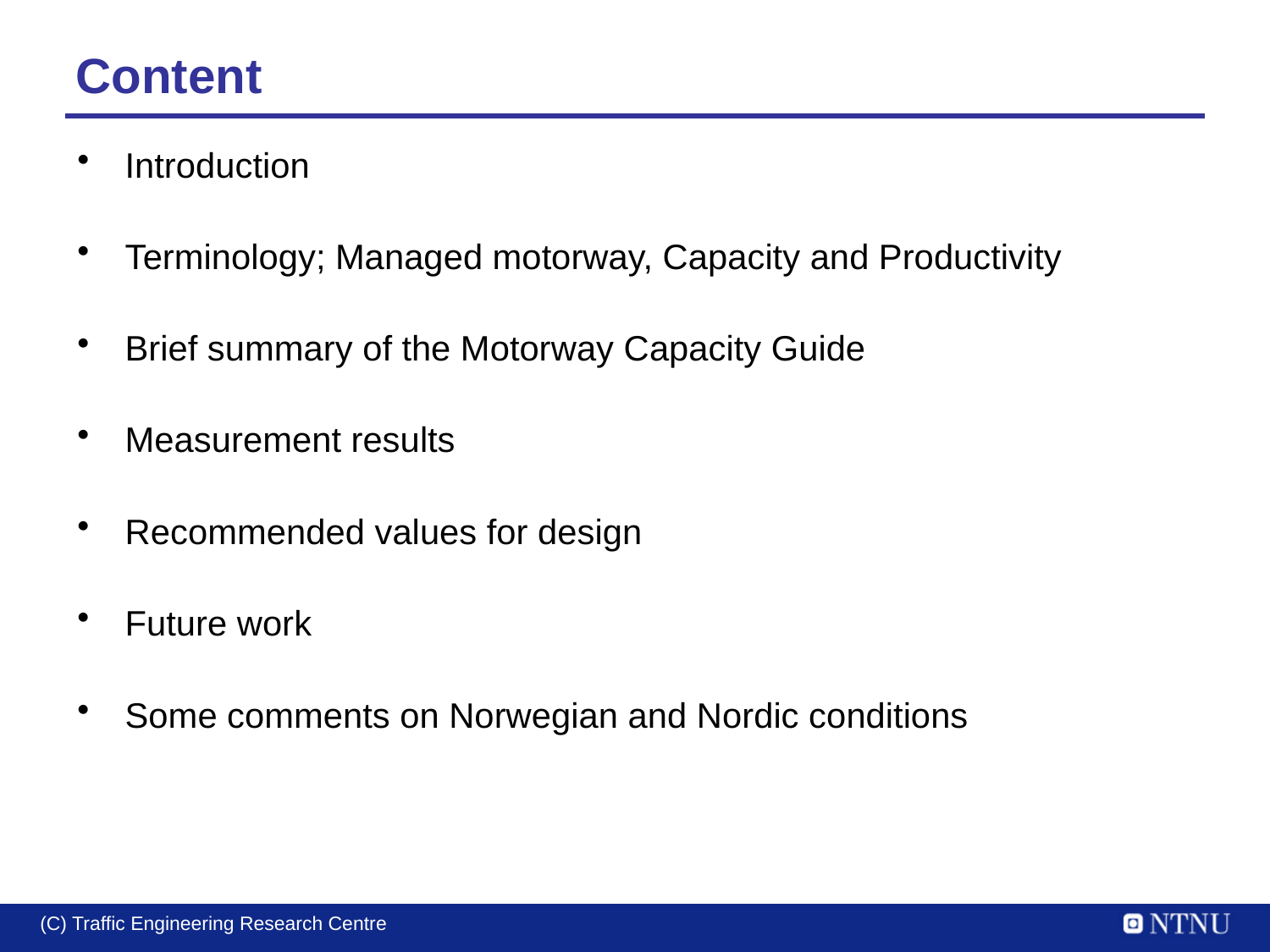

# Content
Introduction
Terminology; Managed motorway, Capacity and Productivity
Brief summary of the Motorway Capacity Guide
Measurement results
Recommended values for design
Future work
Some comments on Norwegian and Nordic conditions